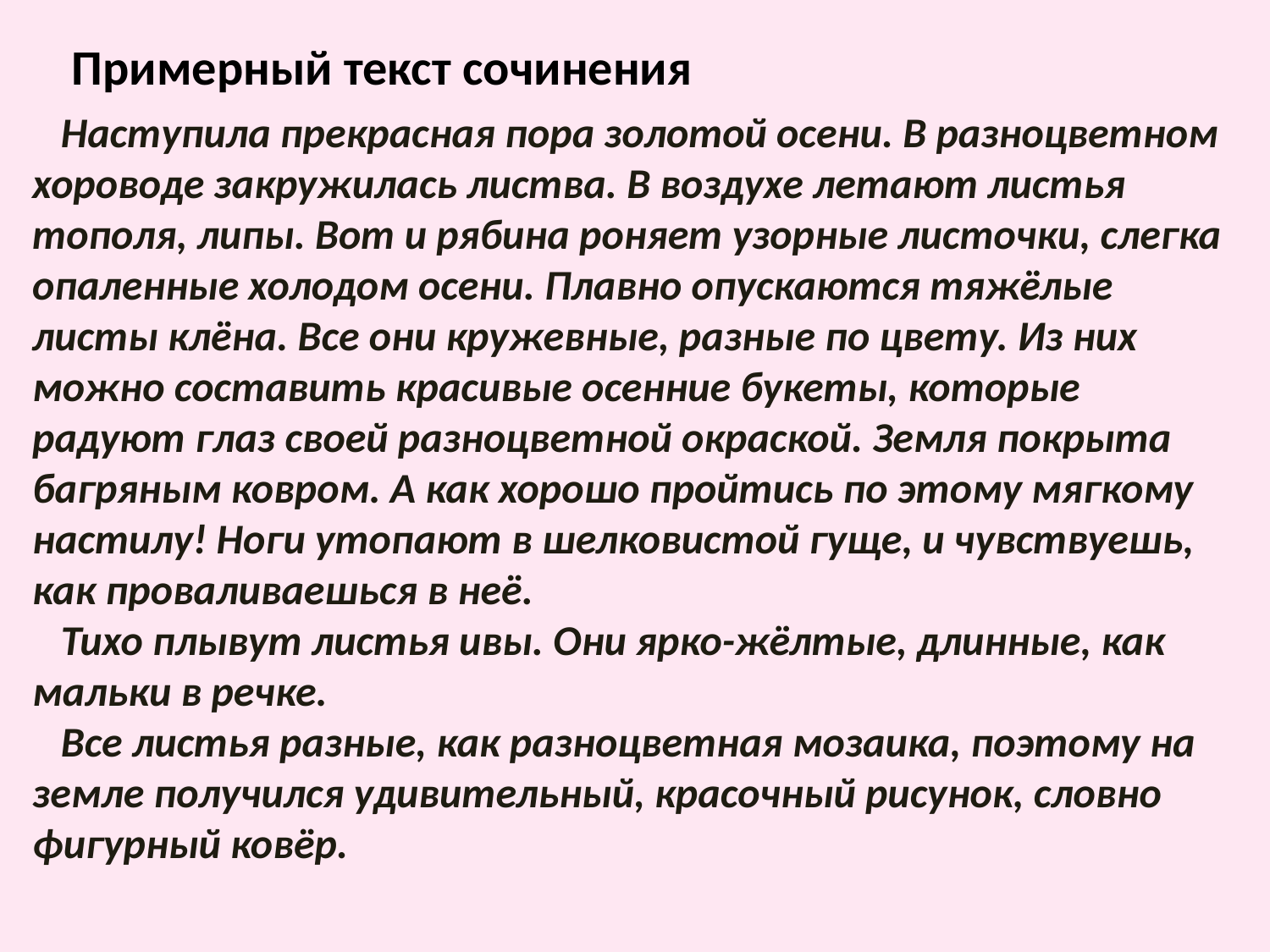

Примерный текст сочинения
   Наступила прекрасная пора золотой осени. В разноцветном хороводе закружилась листва. В воздухе летают листья тополя, липы. Вот и рябина роняет узорные листочки, слегка опаленные холодом осени. Плавно опускаются тяжёлые листы клёна. Все они кружевные, разные по цвету. Из них можно составить красивые осенние букеты, которые радуют глаз своей разноцветной окраской. Земля покрыта багряным ковром. А как хорошо пройтись по этому мягкому настилу! Ноги утопают в шелковистой гуще, и чувствуешь, как проваливаешься в неё.
   Тихо плывут листья ивы. Они ярко-жёлтые, длинные, как мальки в речке.
   Все листья разные, как разноцветная мозаика, поэтому на земле получился удивительный, красочный рисунок, словно фигурный ковёр.